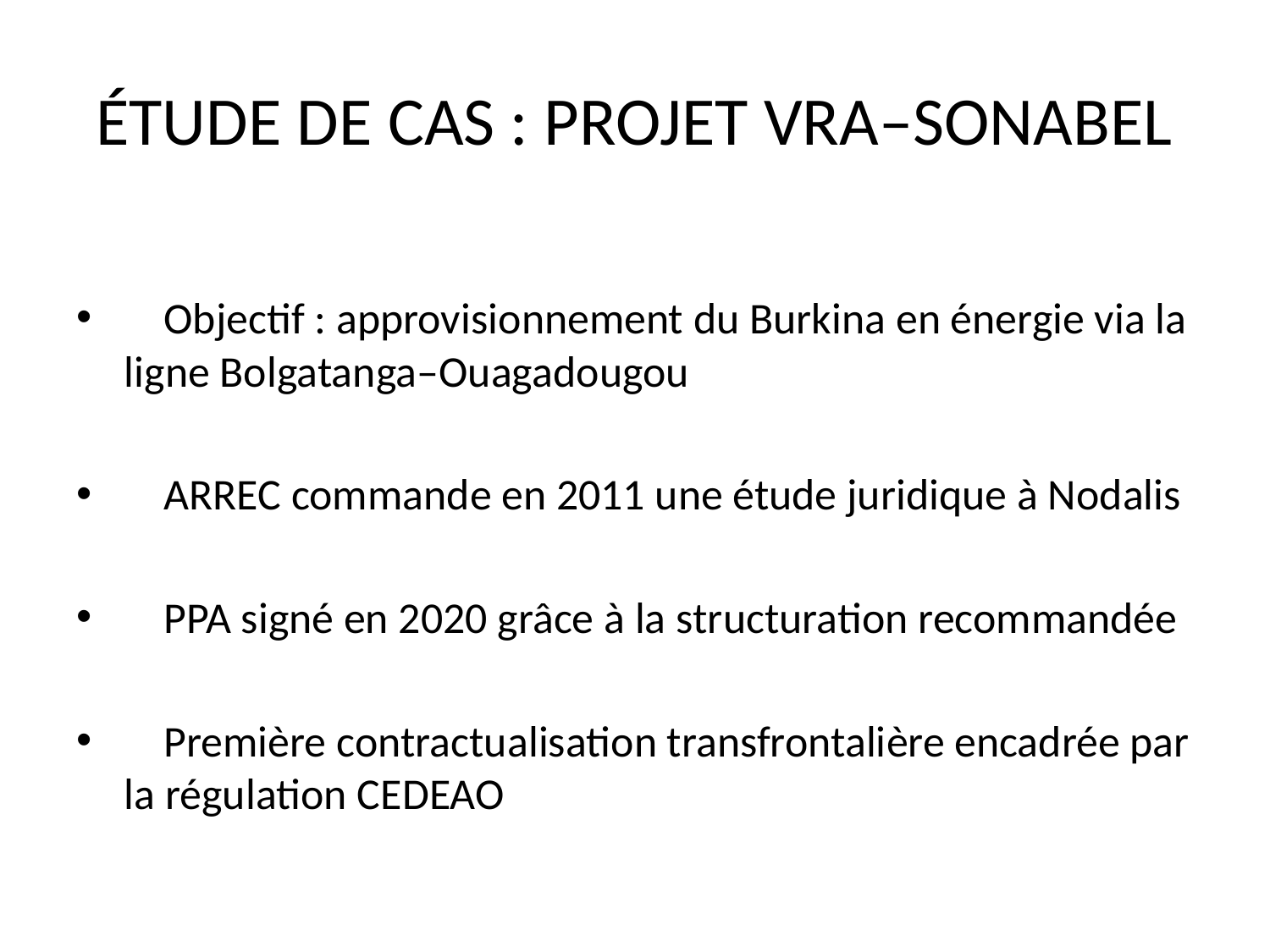

# ÉTUDE DE CAS : PROJET VRA–SONABEL

    Objectif : approvisionnement du Burkina en énergie via la ligne Bolgatanga–Ouagadougou

    ARREC commande en 2011 une étude juridique à Nodalis

    PPA signé en 2020 grâce à la structuration recommandée

    Première contractualisation transfrontalière encadrée par la régulation CEDEAO